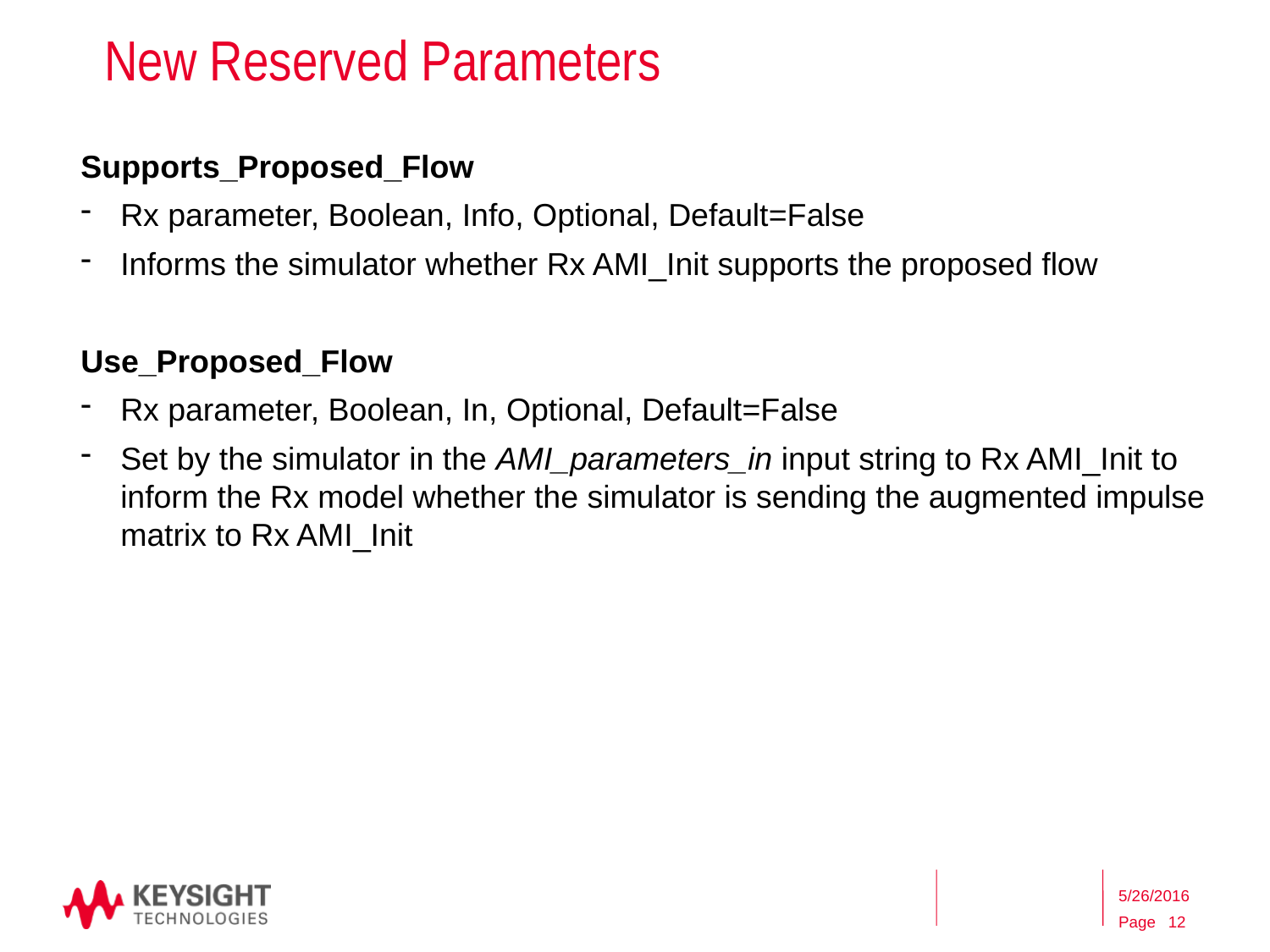

# New Reserved Parameters
Supports_Proposed_Flow
Rx parameter, Boolean, Info, Optional, Default=False
Informs the simulator whether Rx AMI_Init supports the proposed flow

Use_Proposed_Flow
Rx parameter, Boolean, In, Optional, Default=False
Set by the simulator in the AMI_parameters_in input string to Rx AMI_Init to inform the Rx model whether the simulator is sending the augmented impulse matrix to Rx AMI_Init

5/26/2016
12